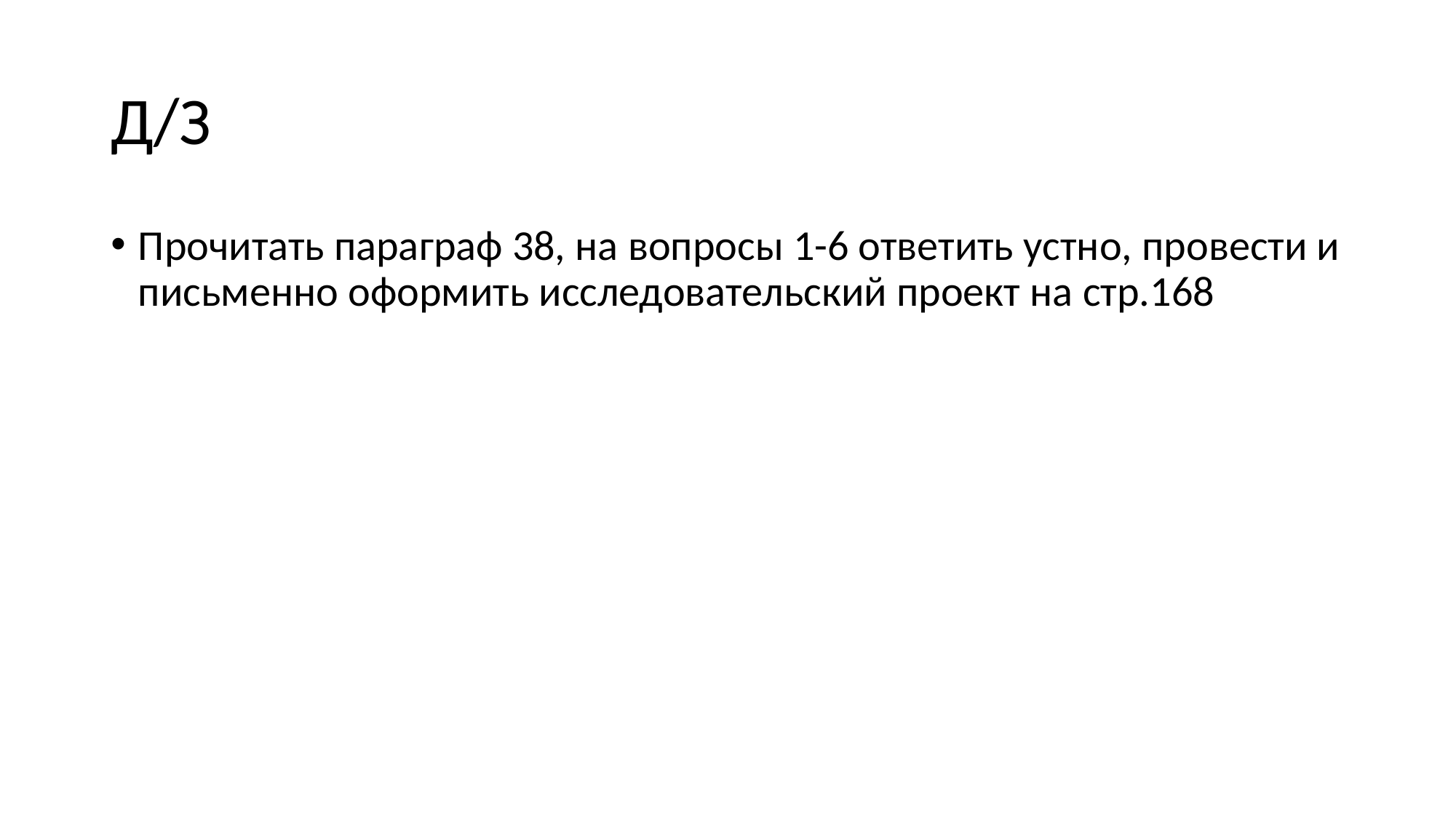

# Д/З
Прочитать параграф 38, на вопросы 1-6 ответить устно, провести и письменно оформить исследовательский проект на стр.168